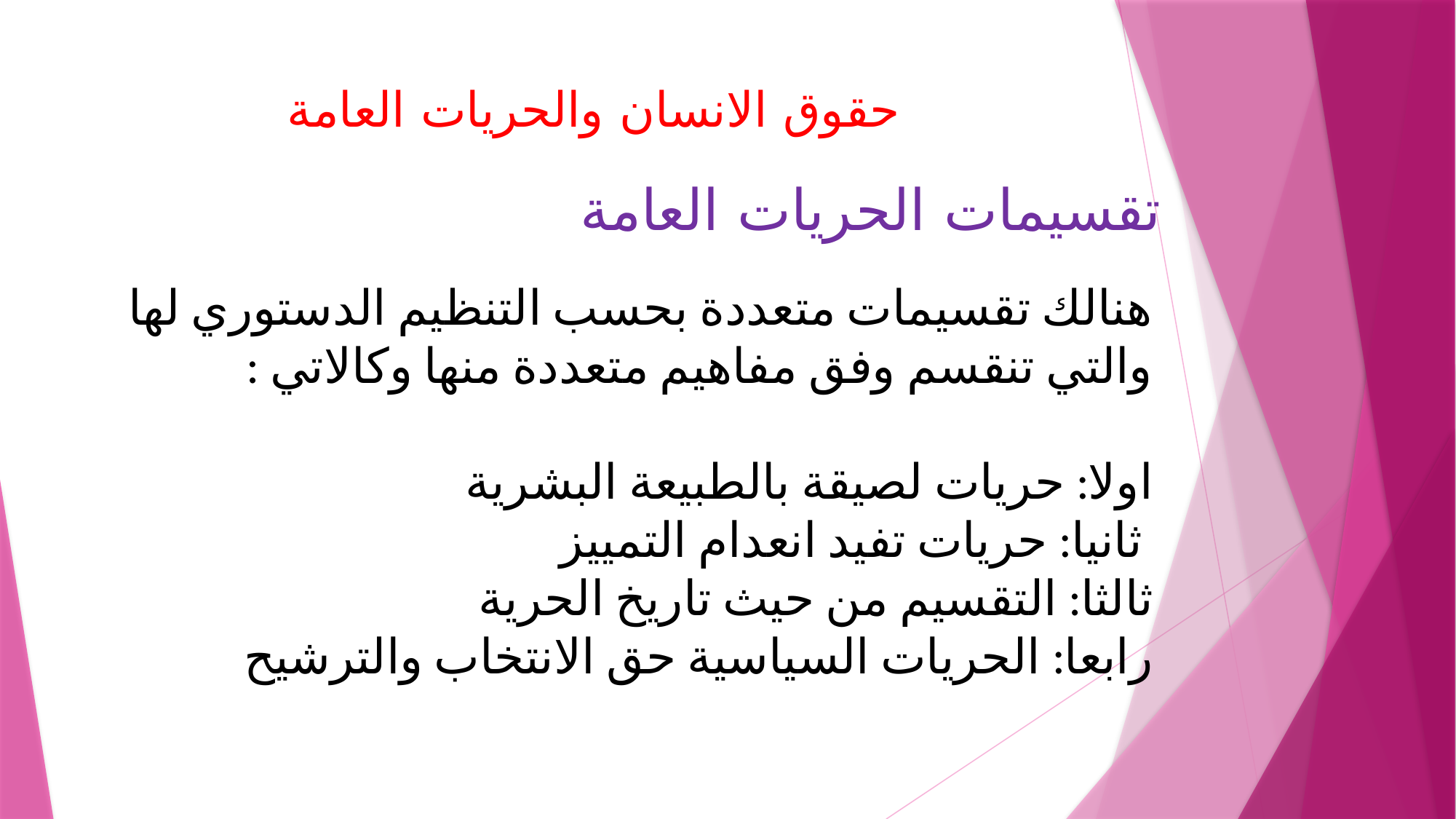

# حقوق الانسان والحريات العامة
تقسيمات الحريات العامة
هنالك تقسيمات متعددة بحسب التنظيم الدستوري لها والتي تنقسم وفق مفاهيم متعددة منها وكالاتي :

اولا: حريات لصيقة بالطبيعة البشرية
 ثانيا: حريات تفيد انعدام التمييز
ثالثا: التقسيم من حيث تاريخ الحرية
رابعا: الحريات السياسية حق الانتخاب والترشيح